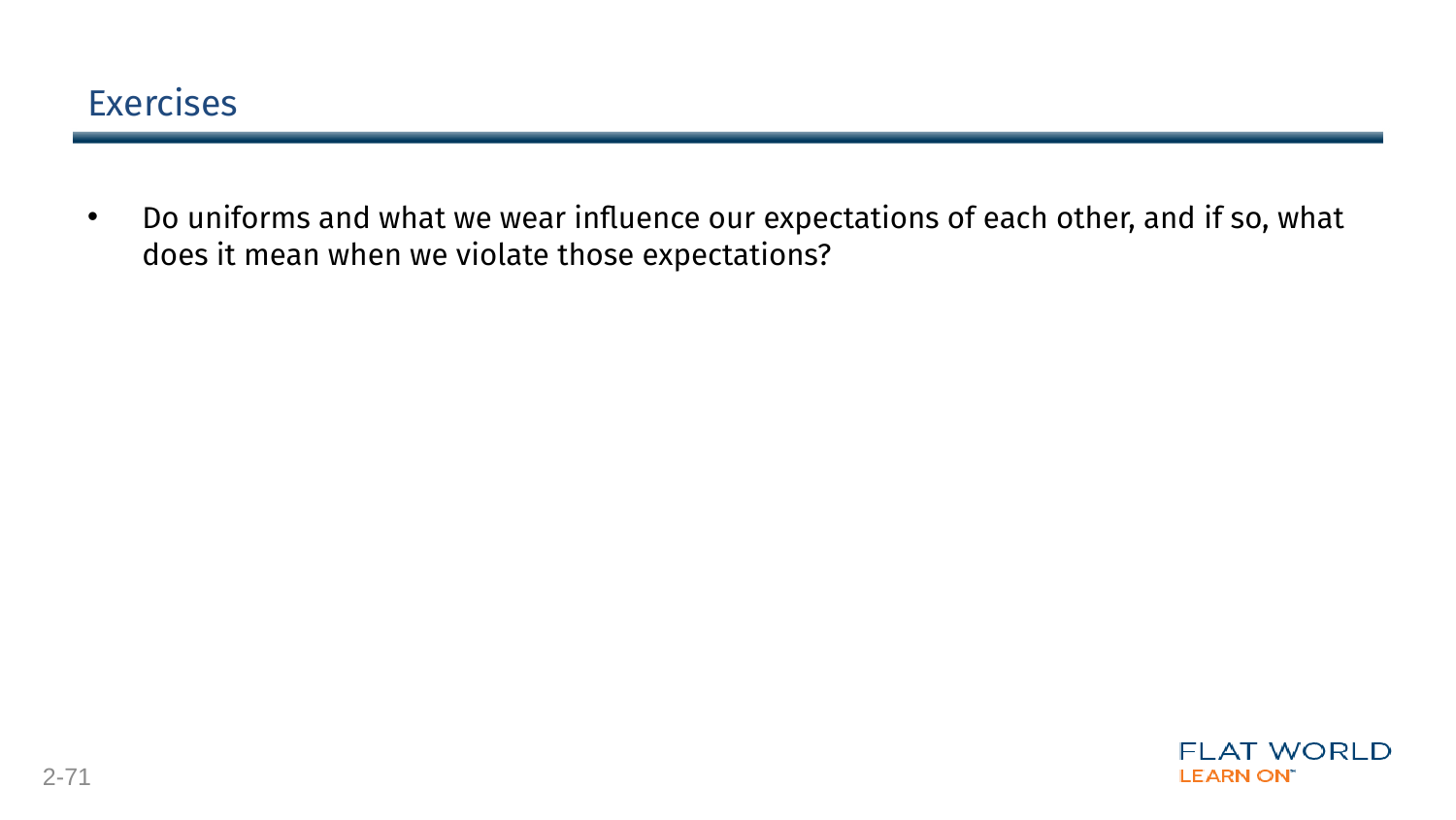

# Exercises
Do uniforms and what we wear influence our expectations of each other, and if so, what does it mean when we violate those expectations?
2-71